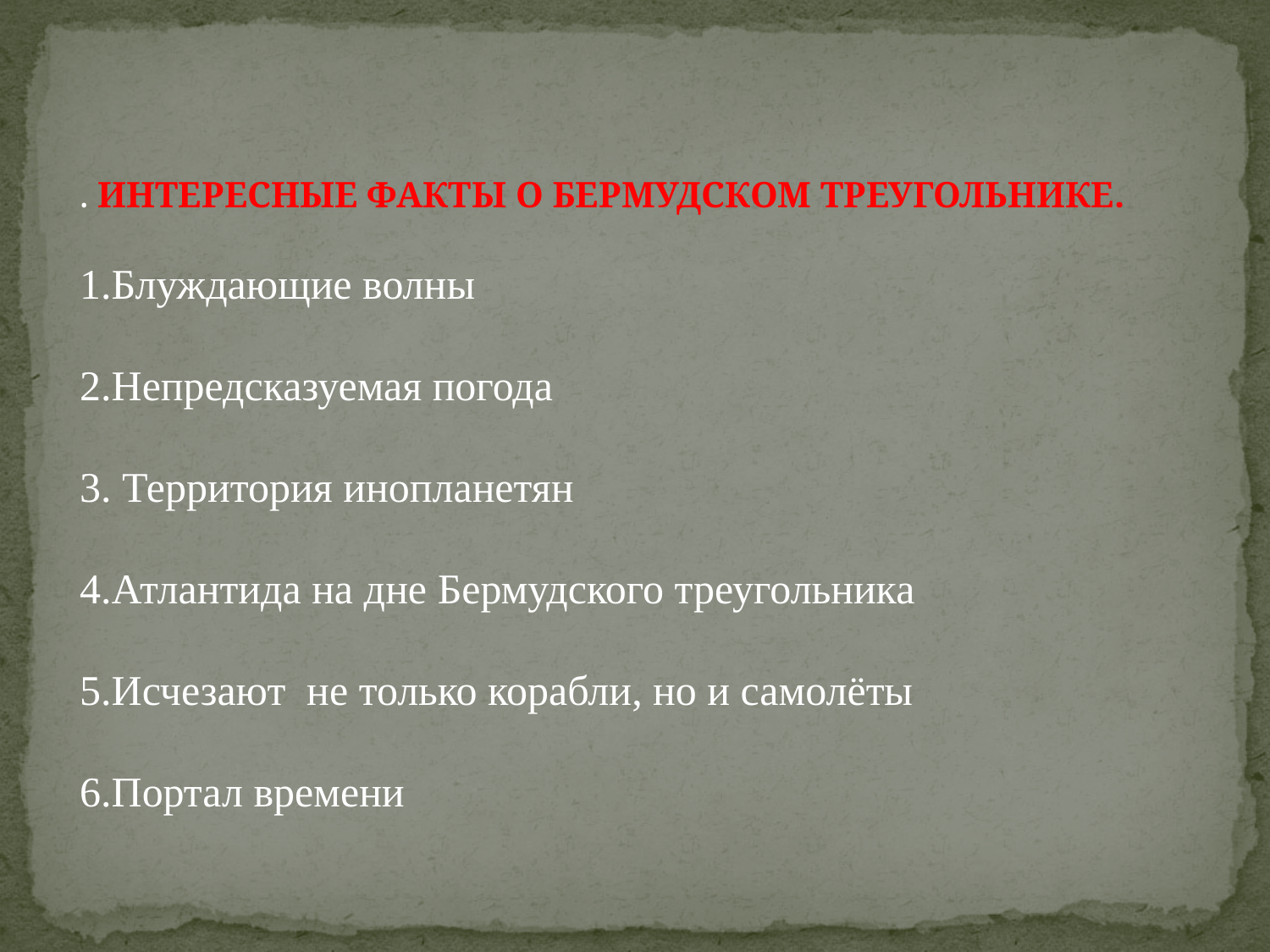

. ИНТЕРЕСНЫЕ ФАКТЫ О БЕРМУДСКОМ ТРЕУГОЛЬНИКЕ.

1.Блуждающие волны

2.Непредсказуемая погода

3. Территория инопланетян

4.Атлантида на дне Бермудского треугольника

5.Исчезают  не только корабли, но и самолёты

6.Портал времени